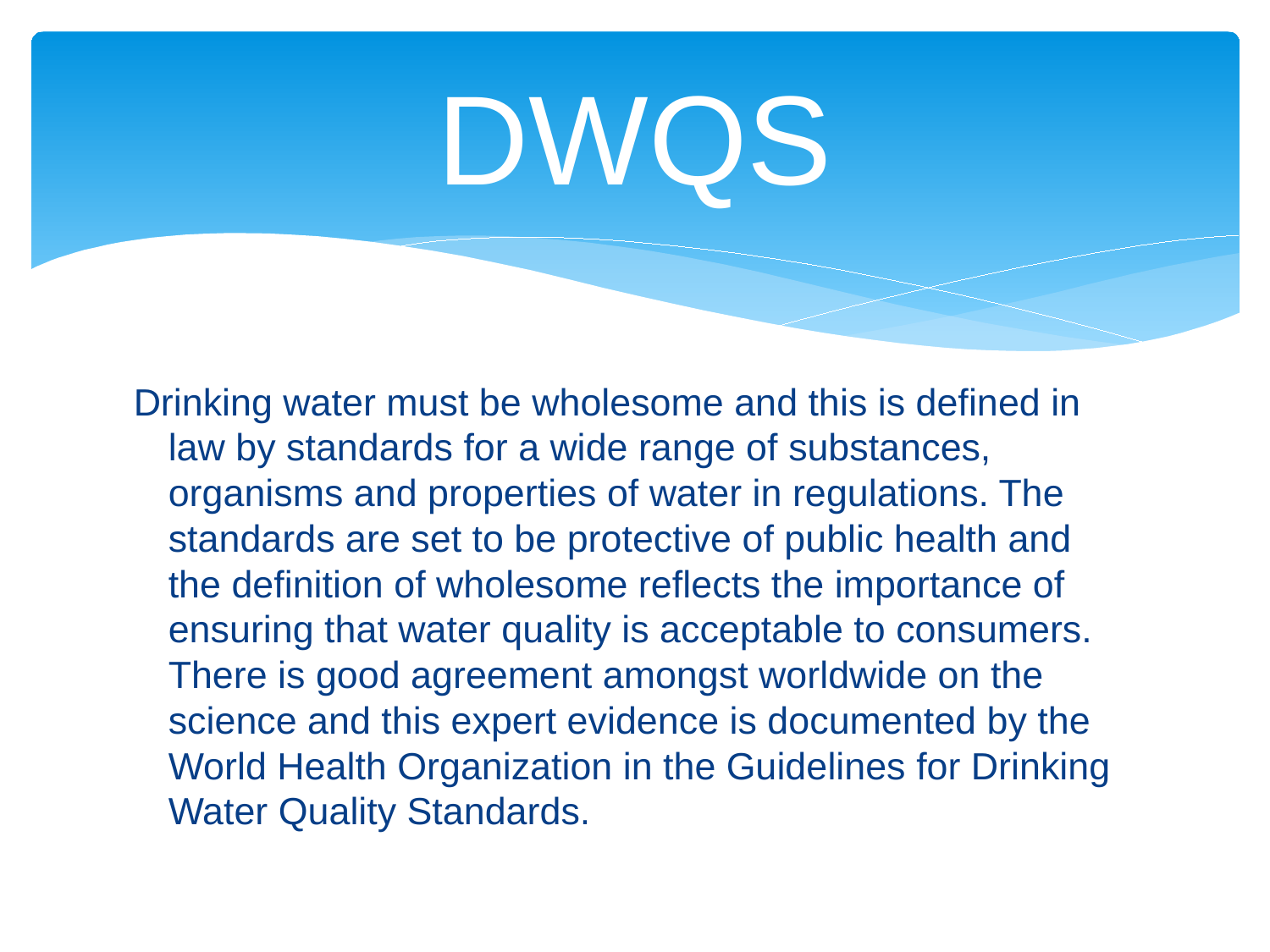

# DWQS
Drinking water must be wholesome and this is defined in law by standards for a wide range of substances, organisms and properties of water in regulations. The standards are set to be protective of public health and the definition of wholesome reflects the importance of ensuring that water quality is acceptable to consumers. There is good agreement amongst worldwide on the science and this expert evidence is documented by the World Health Organization in the Guidelines for Drinking Water Quality Standards.